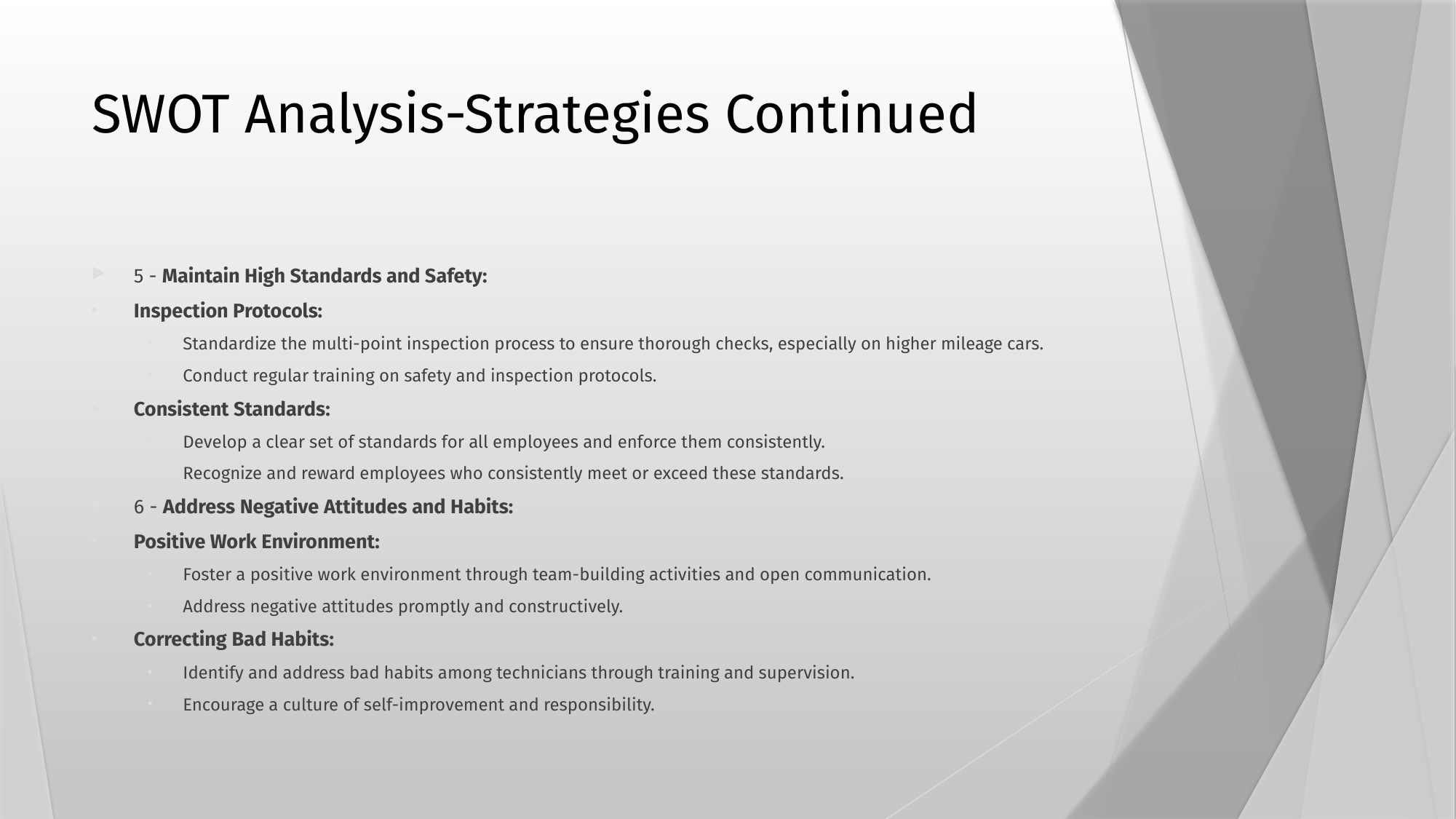

# SWOT Analysis-Strategies Continued
5 - Maintain High Standards and Safety:
Inspection Protocols:
Standardize the multi-point inspection process to ensure thorough checks, especially on higher mileage cars.
Conduct regular training on safety and inspection protocols.
Consistent Standards:
Develop a clear set of standards for all employees and enforce them consistently.
Recognize and reward employees who consistently meet or exceed these standards.
6 - Address Negative Attitudes and Habits:
Positive Work Environment:
Foster a positive work environment through team-building activities and open communication.
Address negative attitudes promptly and constructively.
Correcting Bad Habits:
Identify and address bad habits among technicians through training and supervision.
Encourage a culture of self-improvement and responsibility.